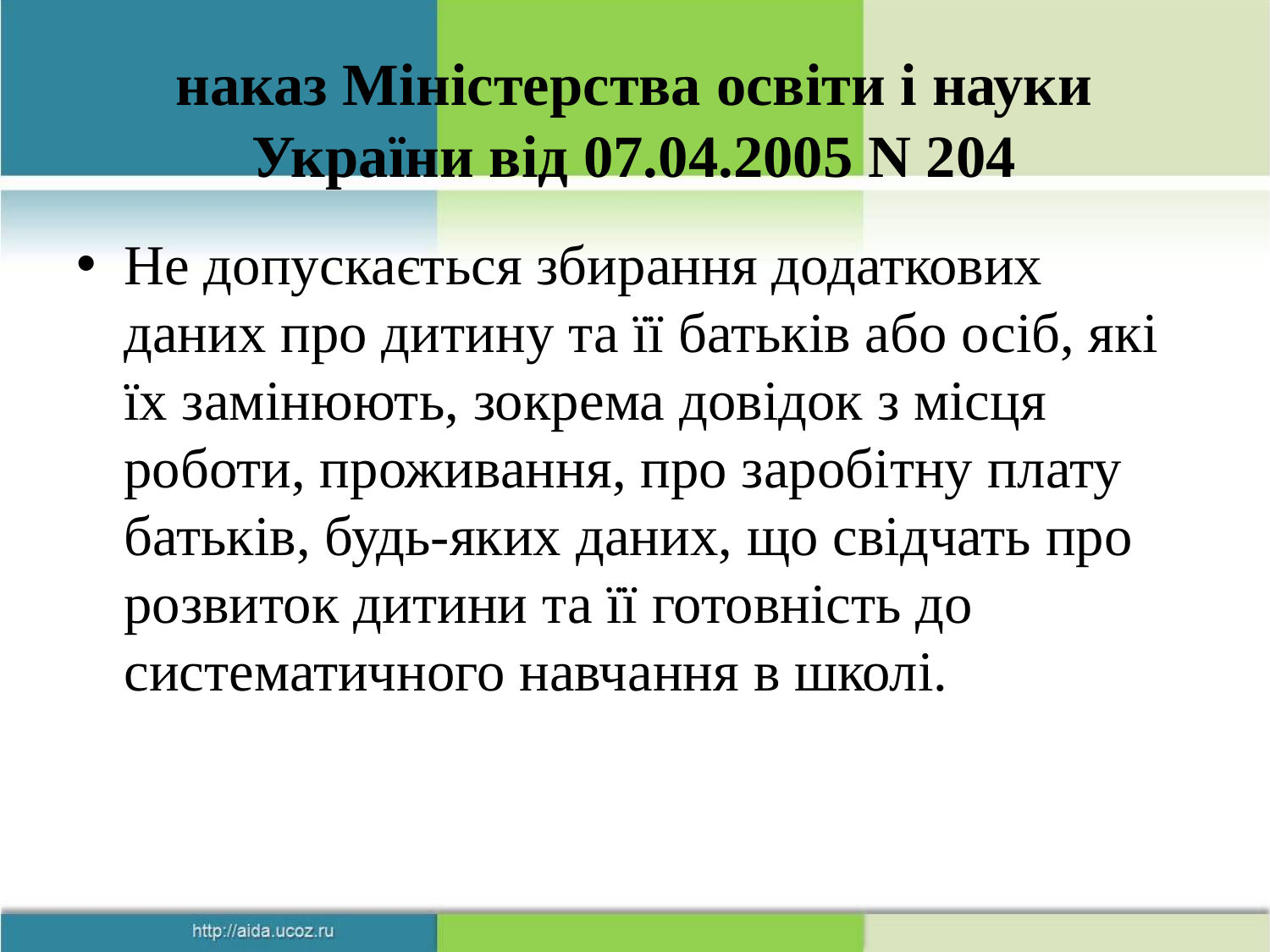

# наказ Міністерства освіти і науки України від 07.04.2005 N 204
Не допускається збирання додаткових даних про дитину та її батьків або осіб, які їх замінюють, зокрема довідок з місця роботи, проживання, про заробітну плату батьків, будь-яких даних, що свідчать про розвиток дитини та її готовність до систематичного навчання в школі.